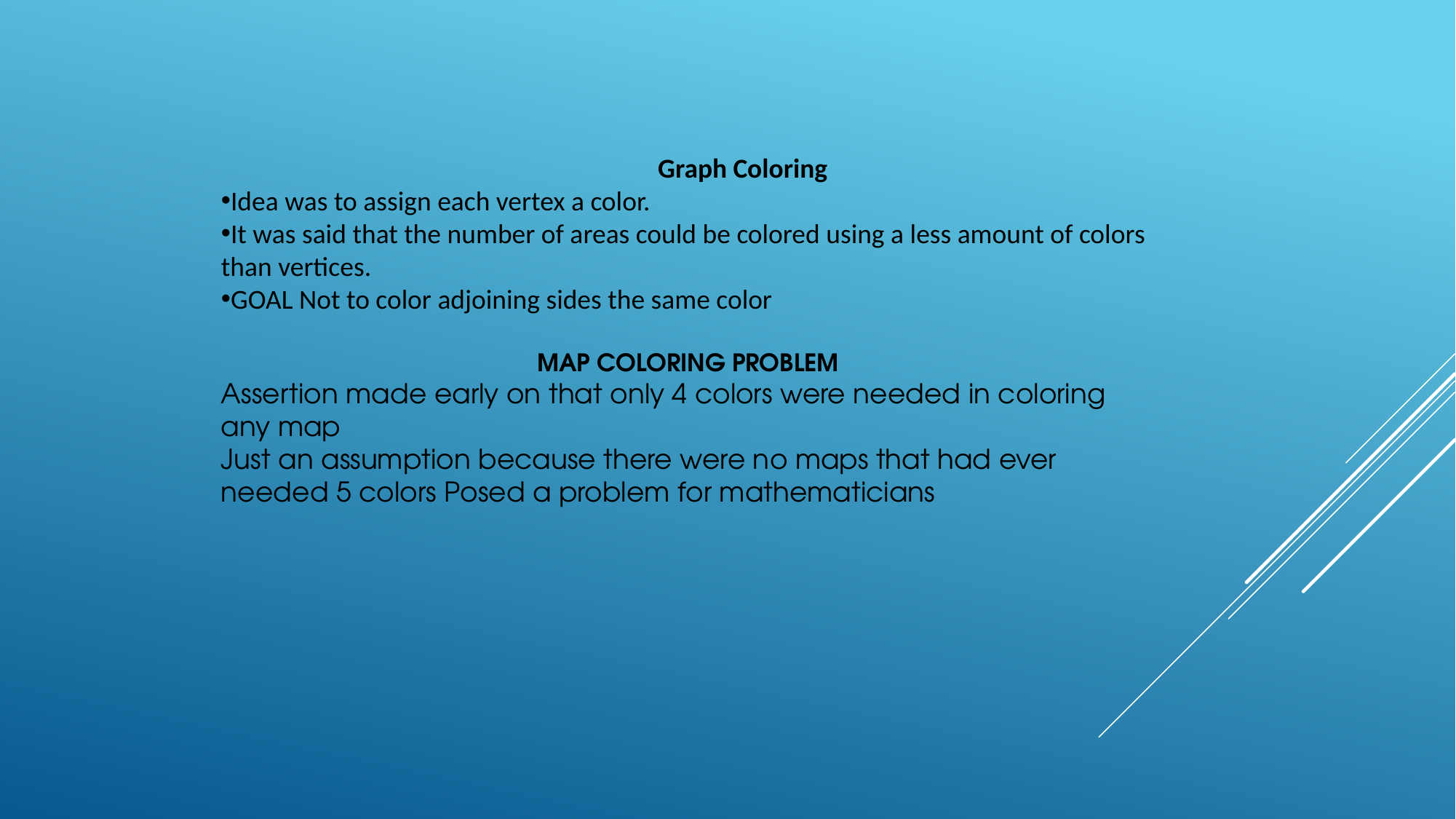

Graph Coloring
Idea was to assign each vertex a color.
It was said that the number of areas could be colored using a less amount of colors than vertices.
GOAL Not to color adjoining sides the same color
MAP COLORING PROBLEM
Assertion made early on that only 4 colors were needed in coloring any map
Just an assumption because there were no maps that had ever needed 5 colors Posed a problem for mathematicians